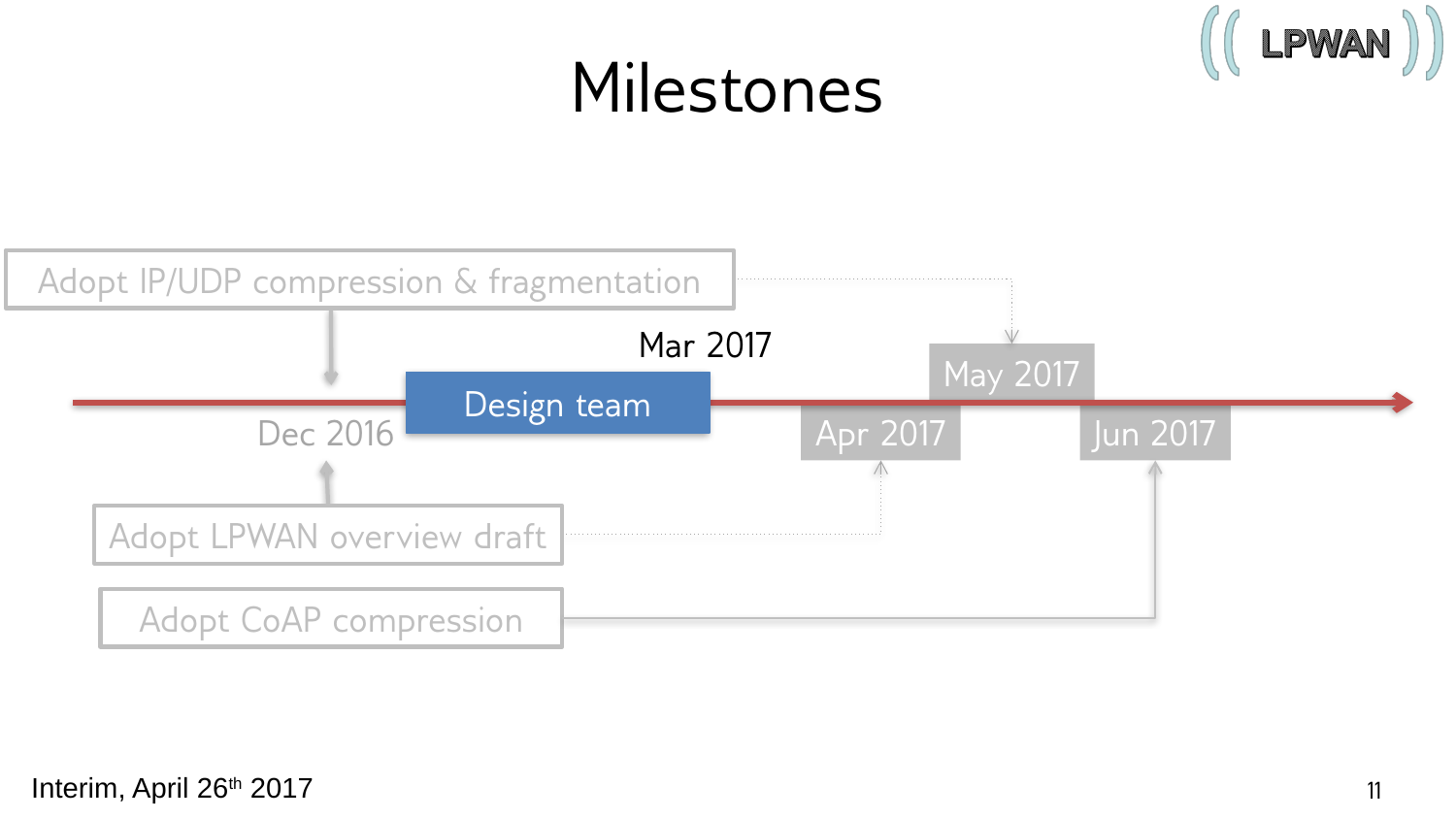

# Milestones
Adopt IP/UDP compression & fragmentation
Mar 2017
May 2017
Design team
Dec 2016
Apr 2017
Jun 2017
Adopt LPWAN overview draft
Adopt CoAP compression
11